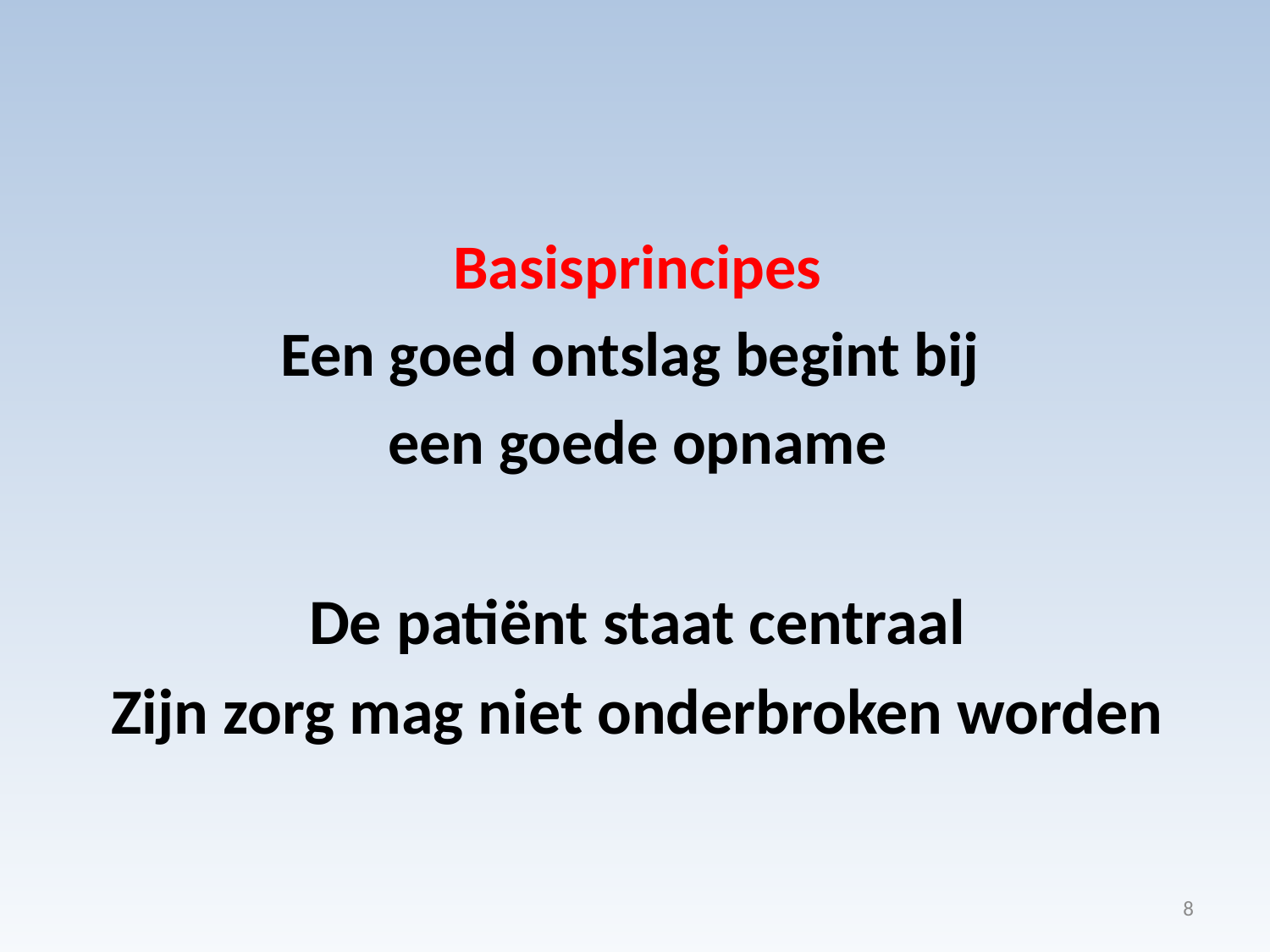

Basisprincipes
Een goed ontslag begint bij
een goede opname

De patiënt staat centraal
Zijn zorg mag niet onderbroken worden

8